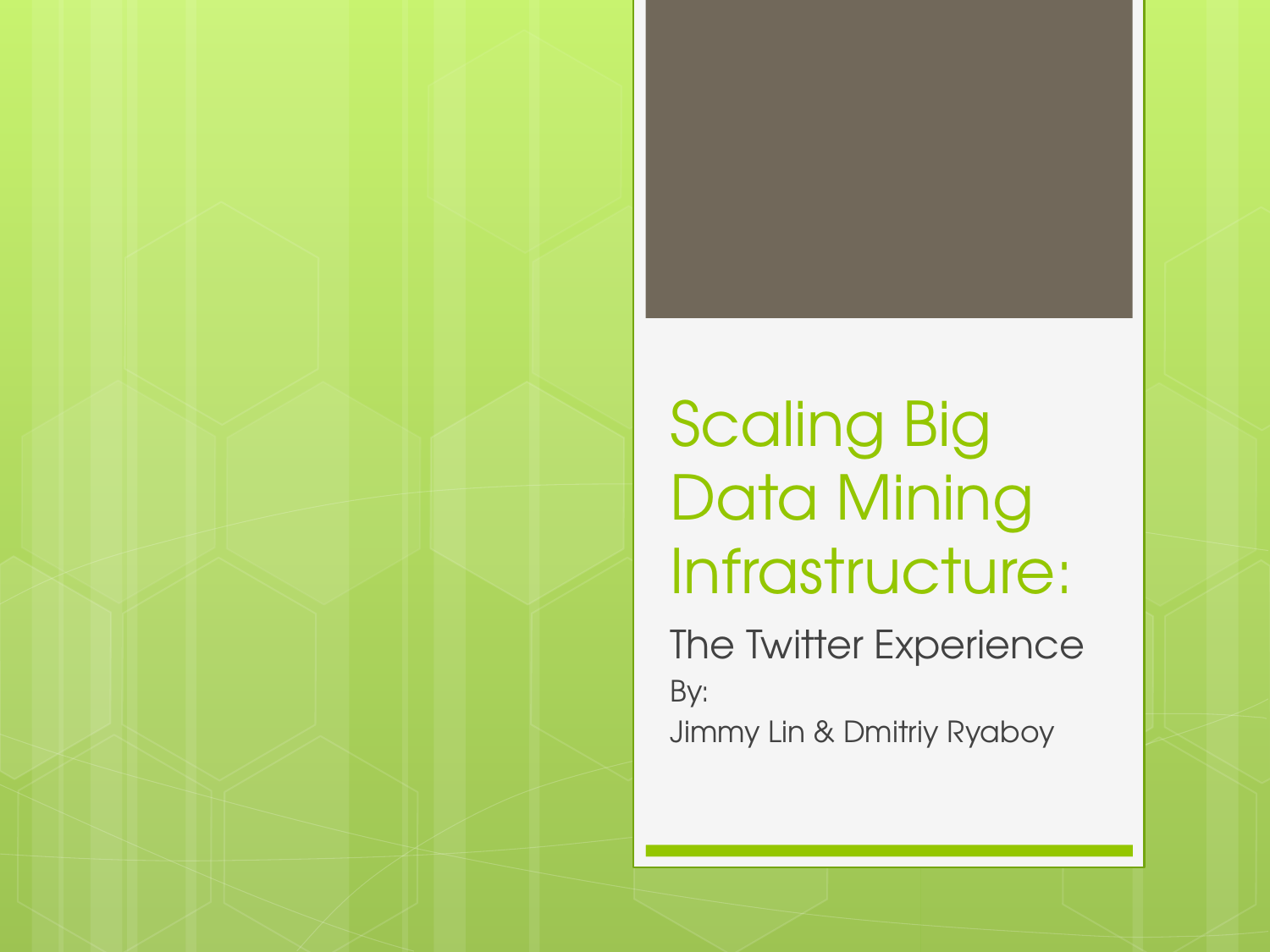

# Scaling Big Data Mining Infrastructure:
The Twitter Experience
By:
Jimmy Lin & Dmitriy Ryaboy